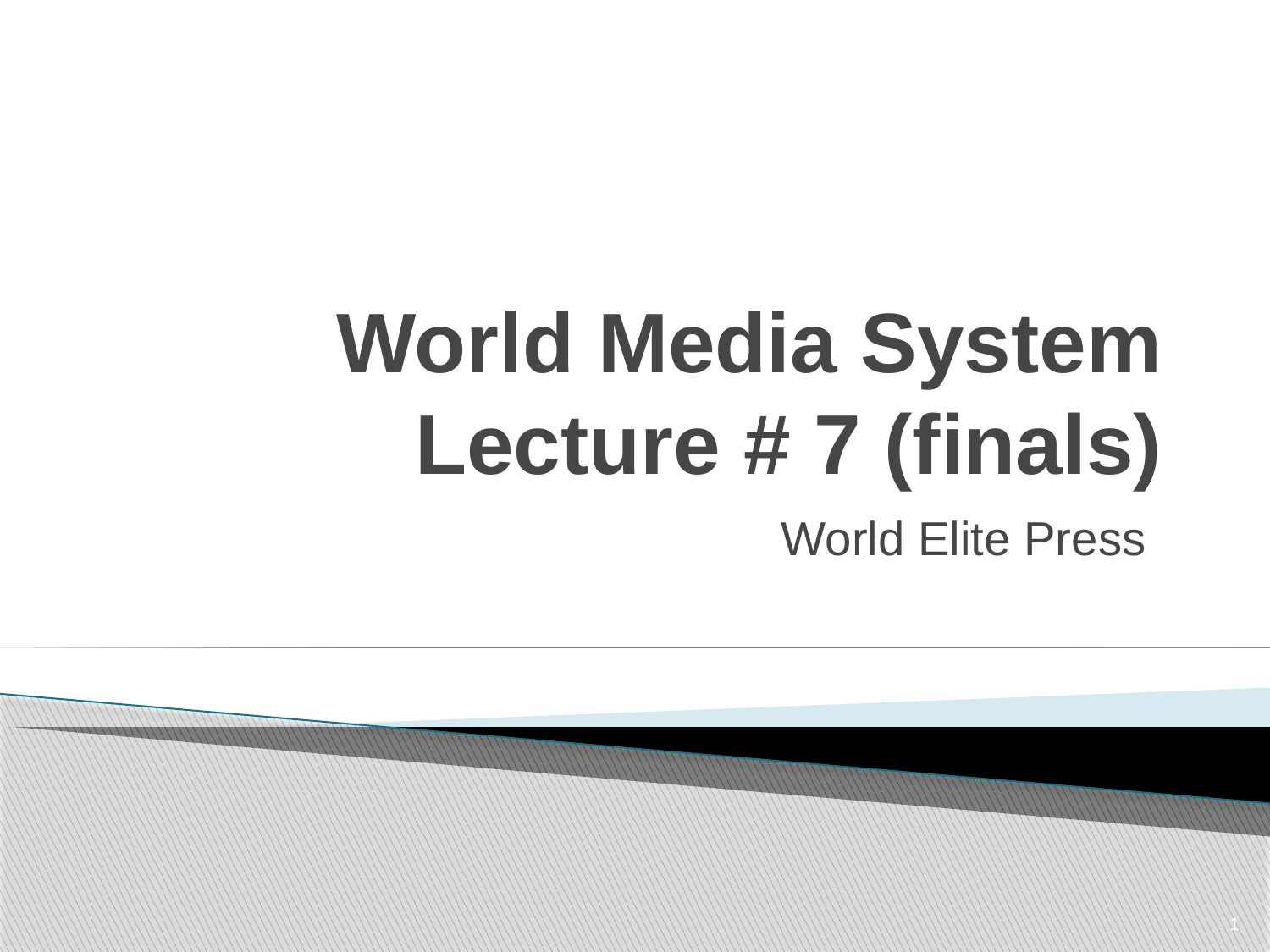

# World Media System Lecture # 7 (finals)
World Elite Press
1